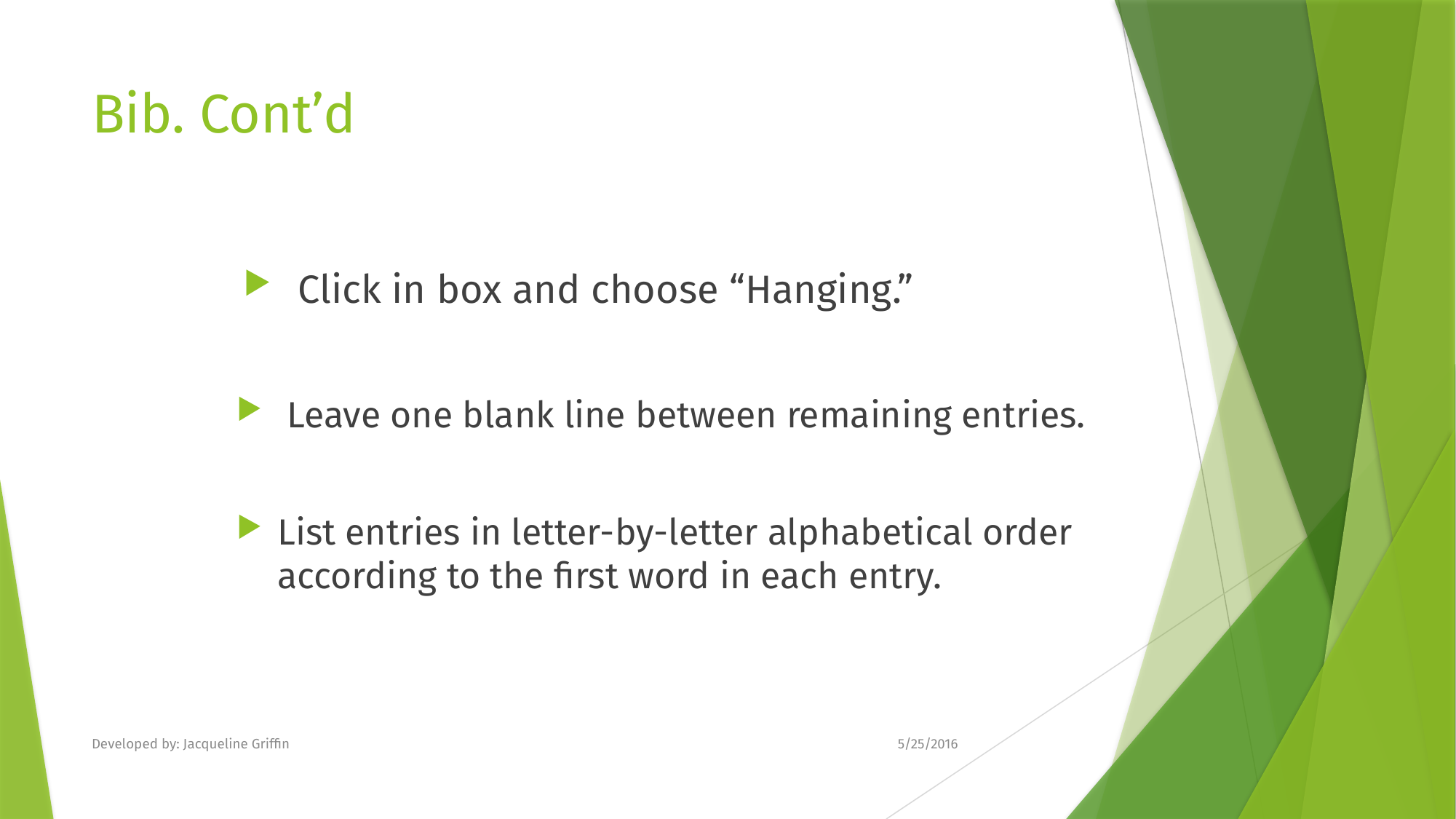

# Bib. Cont’d
Click in box and choose “Hanging.”

 Leave one blank line between remaining entries.

List entries in letter-by-letter alphabetical order according to the first word in each entry.

Developed by: Jacqueline Griffin
5/25/2016